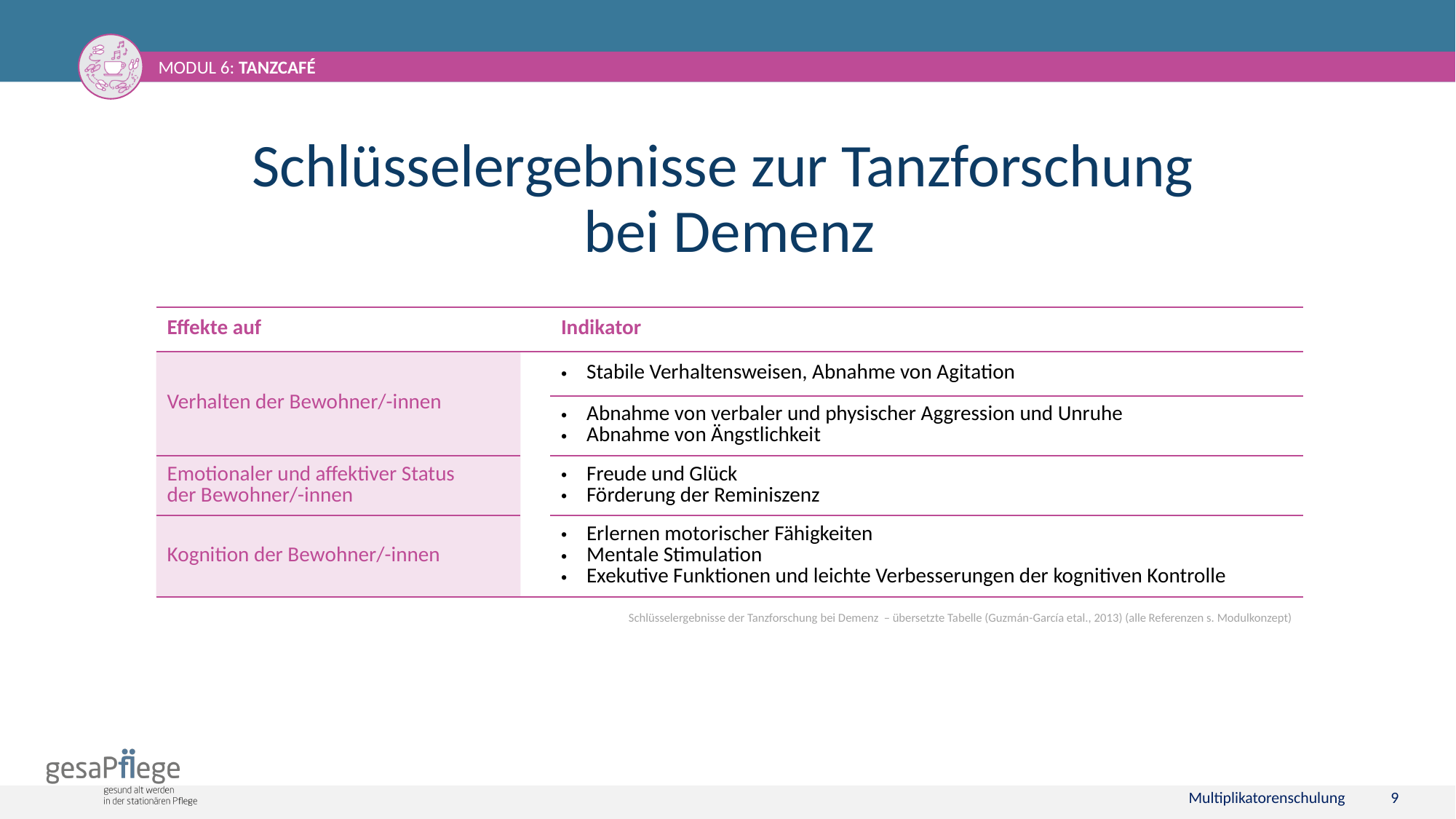

# Schlüsselergebnisse zur Tanzforschung bei Demenz
| Effekte auf |  | Indikator |
| --- | --- | --- |
| Verhalten der Bewohner/-innen |  | Stabile Verhaltensweisen, Abnahme von Agitation |
|  |  | Abnahme von verbaler und physischer Aggression und Unruhe Abnahme von Ängstlichkeit |
| Emotionaler und affektiver Status der Bewohner/-innen |  | Freude und Glück Förderung der Reminiszenz |
| Kognition der Bewohner/-innen |  | Erlernen motorischer Fähigkeiten Mentale Stimulation Exekutive Funktionen und leichte Verbesserungen der kognitiven Kontrolle |
| Schlüsselergebnisse der Tanzforschung bei Demenz – übersetzte Tabelle (Guzmán-García etal., 2013) (alle Referenzen s. Modulkonzept) |  |  |
Multiplikatorenschulung
9